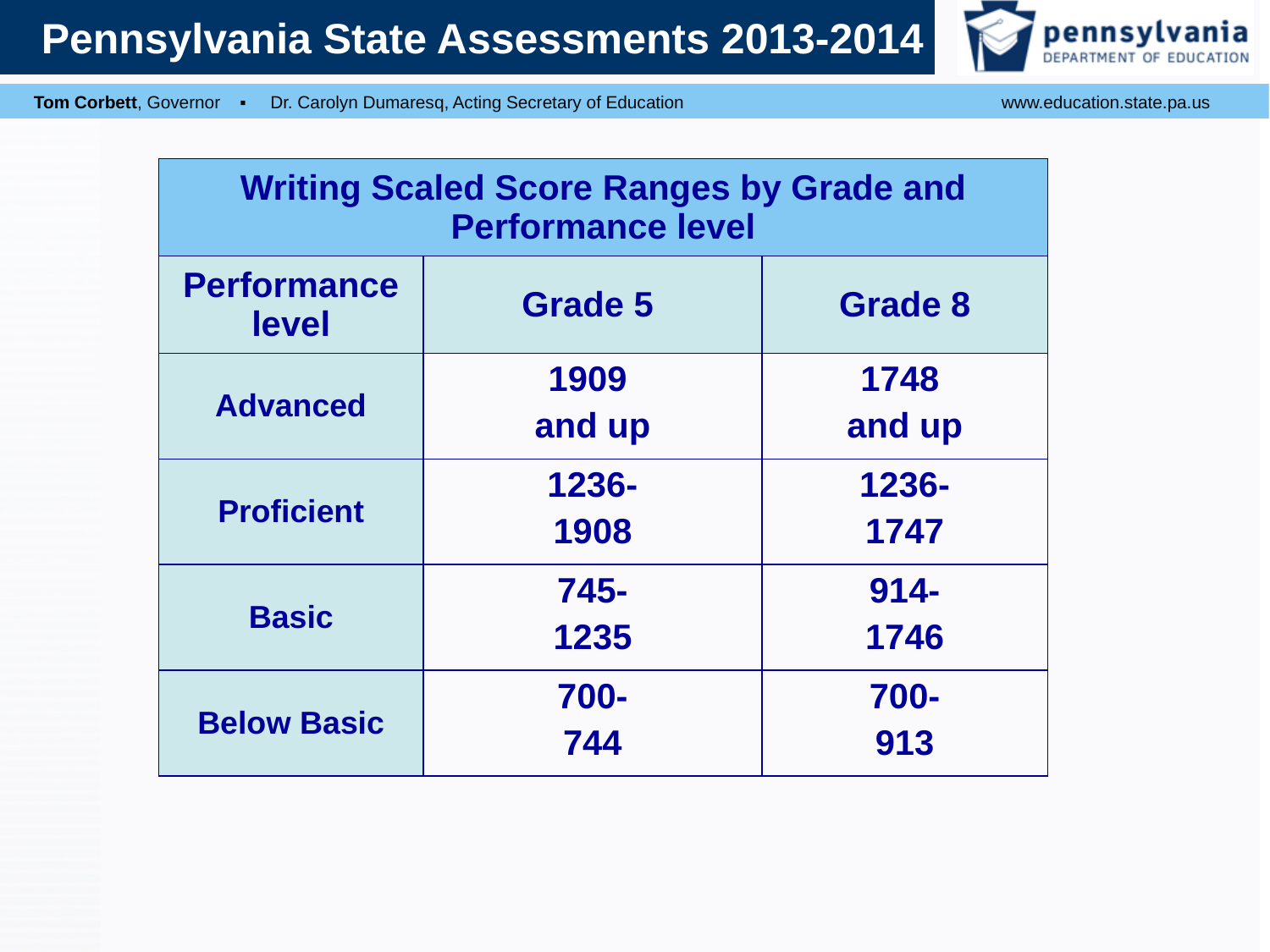

| Writing Scaled Score Ranges by Grade and Performance level |  |  |
| --- | --- | --- |
| Performance level | Grade 5 | Grade 8 |
| Advanced | 1909 and up | 1748 and up |
| Proficient | 1236- 1908 | 1236- 1747 |
| Basic | 745- 1235 | 914- 1746 |
| Below Basic | 700- 744 | 700- 913 |